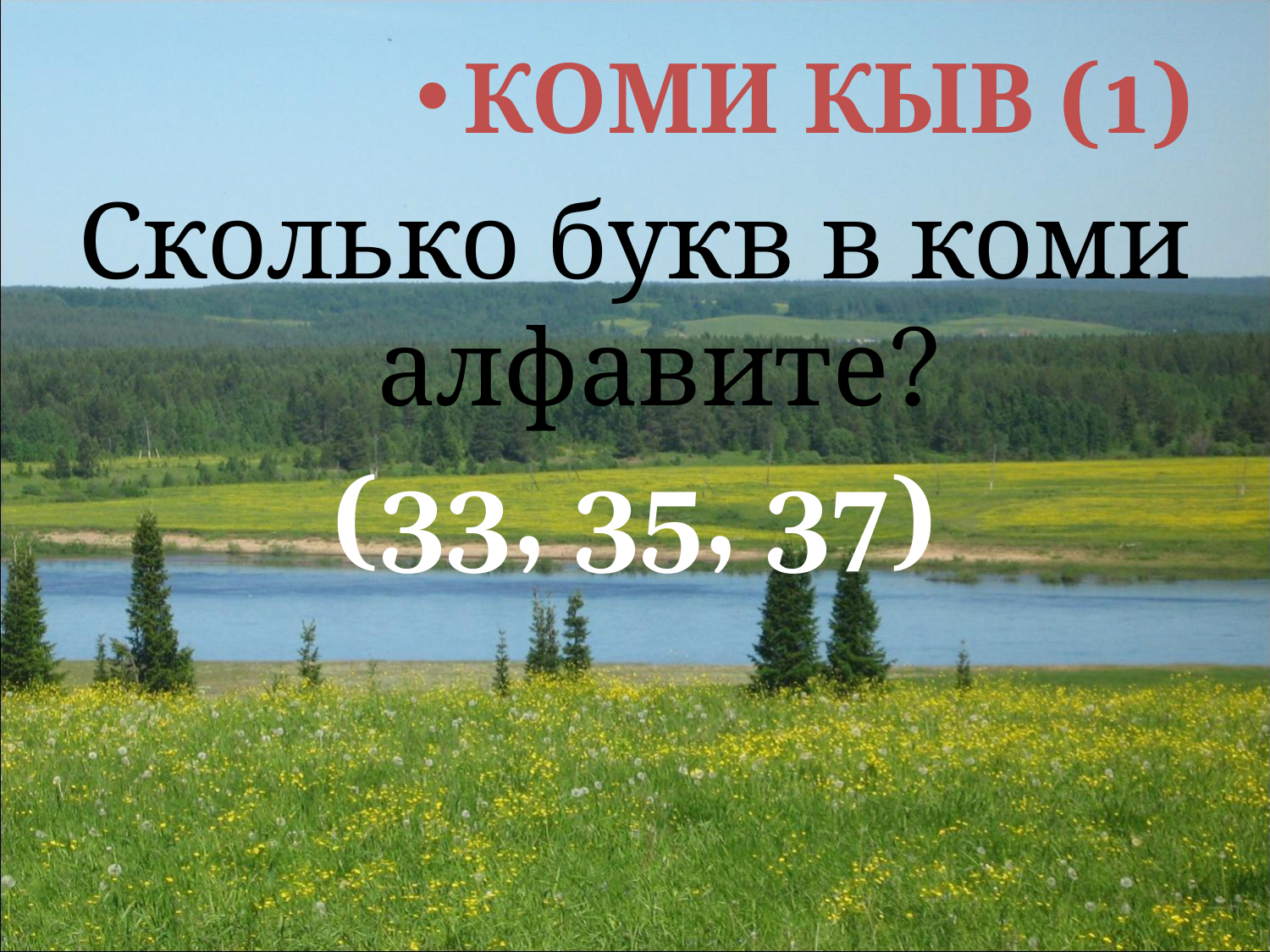

КОМИ КЫВ (1)
Сколько букв в коми алфавите?
(33, 35, 37)